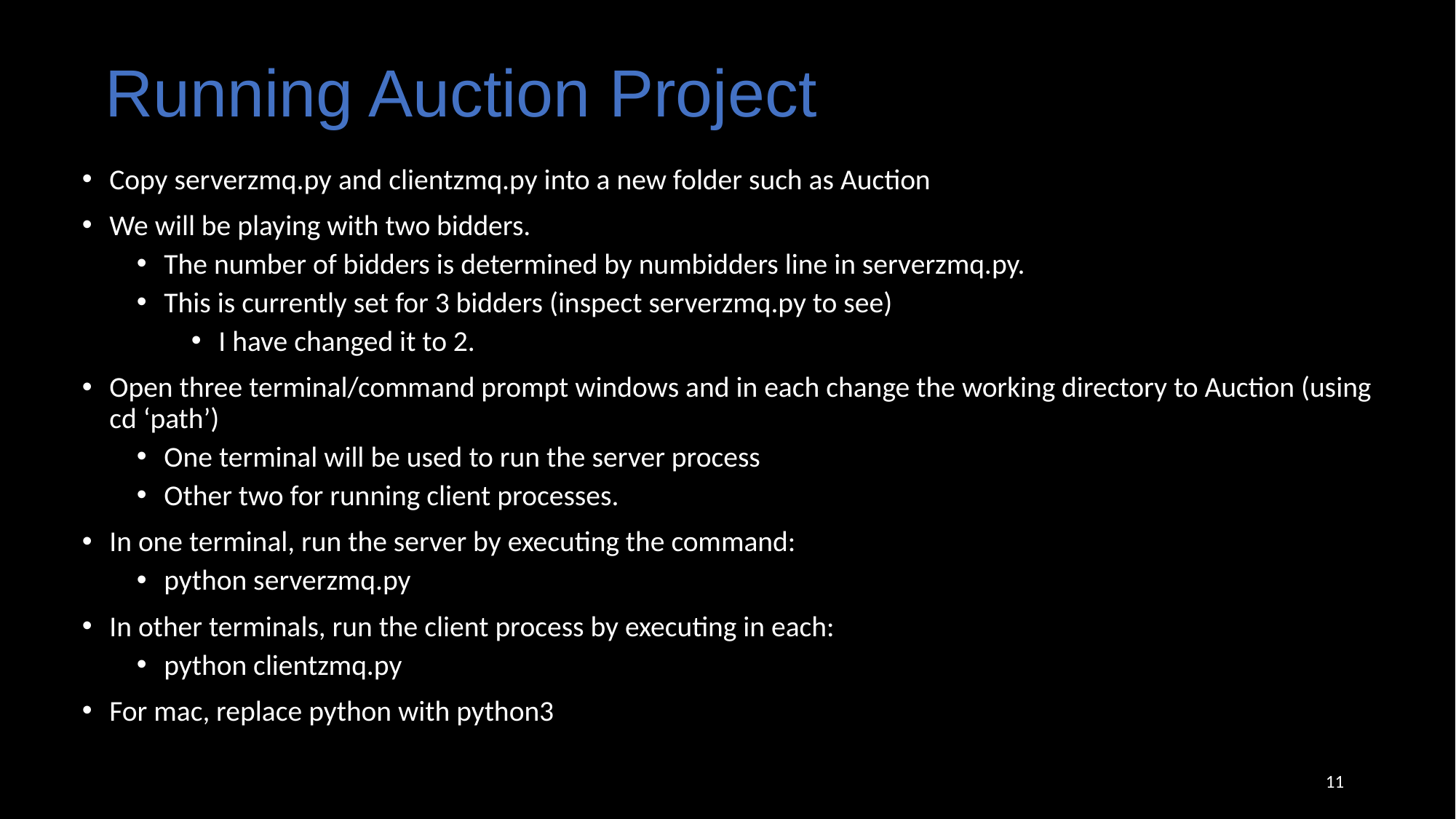

# Running Auction Project
Copy serverzmq.py and clientzmq.py into a new folder such as Auction
We will be playing with two bidders.
The number of bidders is determined by numbidders line in serverzmq.py.
This is currently set for 3 bidders (inspect serverzmq.py to see)
I have changed it to 2.
Open three terminal/command prompt windows and in each change the working directory to Auction (using cd ‘path’)
One terminal will be used to run the server process
Other two for running client processes.
In one terminal, run the server by executing the command:
python serverzmq.py
In other terminals, run the client process by executing in each:
python clientzmq.py
For mac, replace python with python3
11